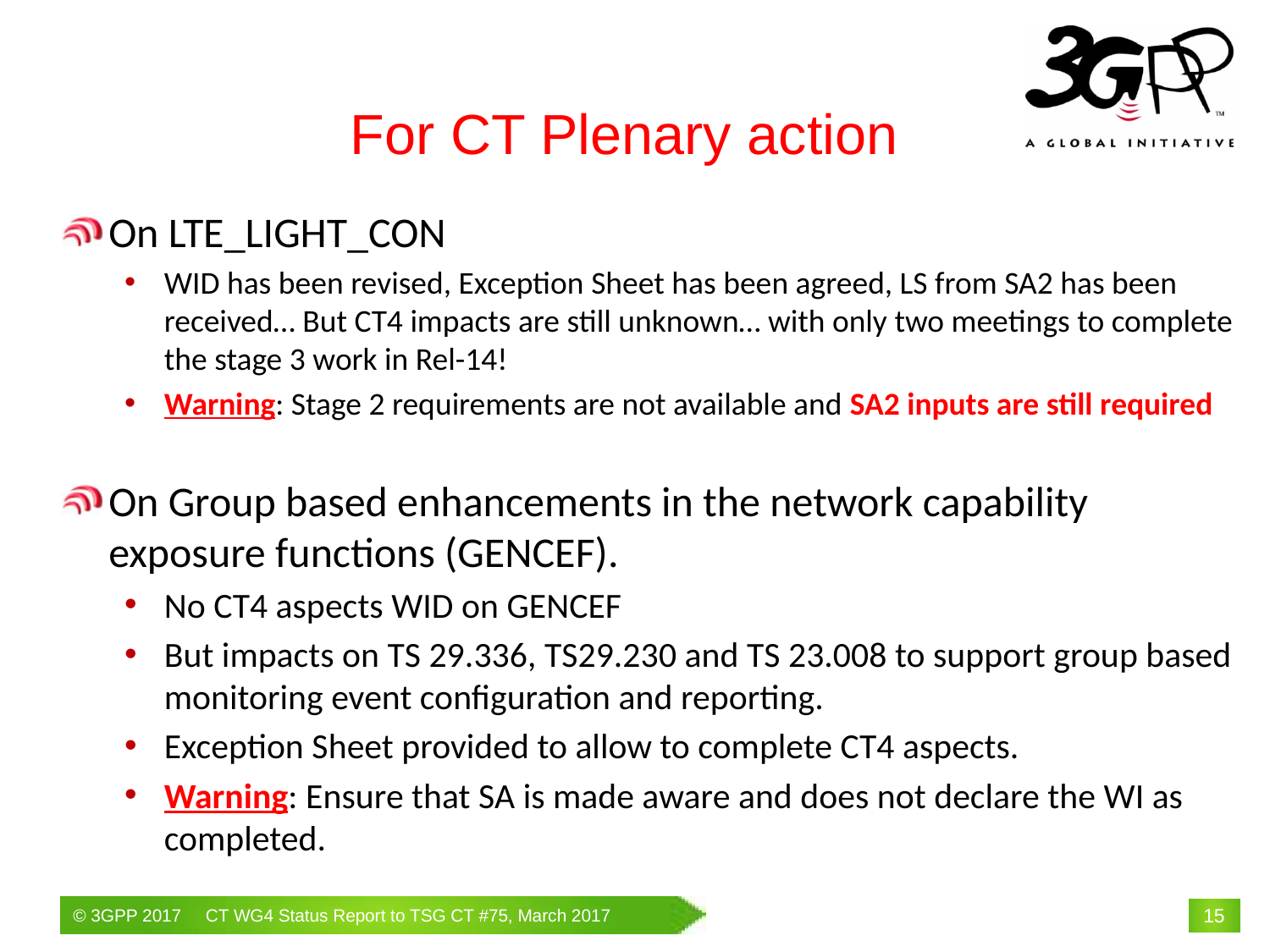

For CT Plenary action
On LTE_LIGHT_CON
WID has been revised, Exception Sheet has been agreed, LS from SA2 has been received… But CT4 impacts are still unknown… with only two meetings to complete the stage 3 work in Rel-14!
Warning: Stage 2 requirements are not available and SA2 inputs are still required

On Group based enhancements in the network capability exposure functions (GENCEF).
No CT4 aspects WID on GENCEF
But impacts on TS 29.336, TS29.230 and TS 23.008 to support group based monitoring event configuration and reporting.
Exception Sheet provided to allow to complete CT4 aspects.
Warning: Ensure that SA is made aware and does not declare the WI as completed.